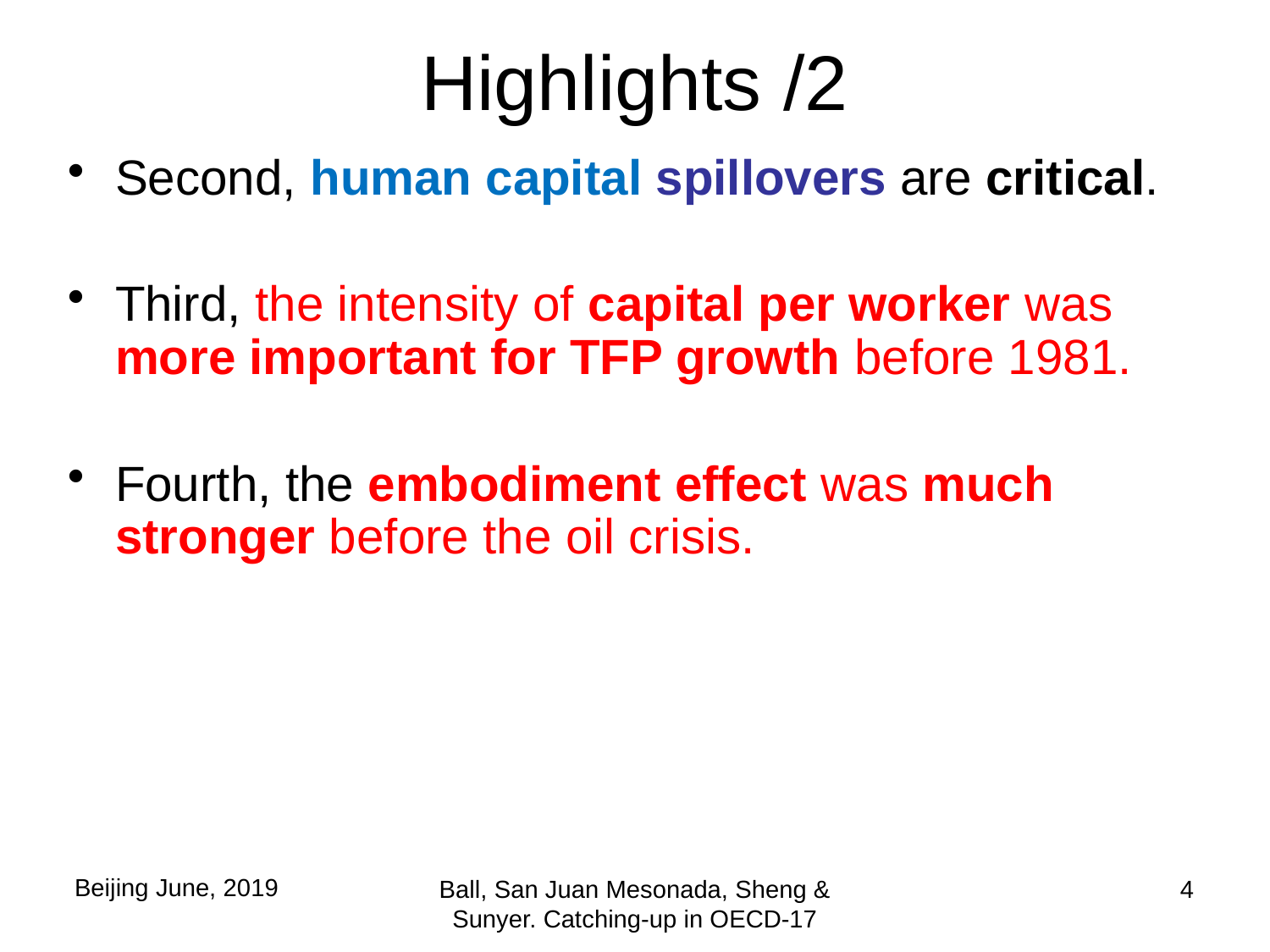

# Highlights /2
Second, human capital spillovers are critical.

Third, the intensity of capital per worker was more important for TFP growth before 1981.

Fourth, the embodiment effect was much stronger before the oil crisis.
 Beijing June, 2019
Ball, San Juan Mesonada, Sheng & Sunyer. Catching-up in OECD-17
4